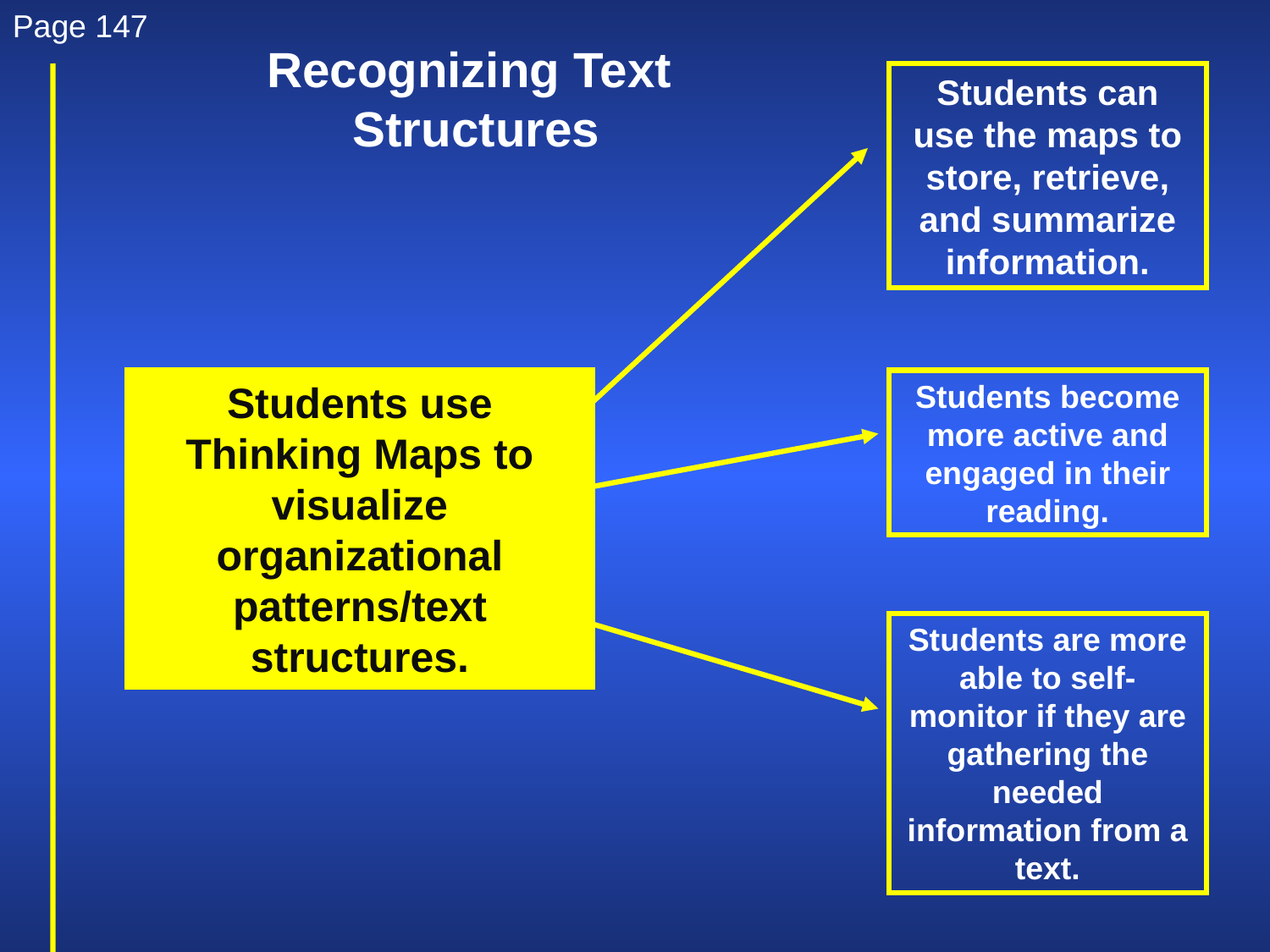

Page 147
Recognizing Text  Structures

Students can use the maps to store, retrieve, and summarize information.

Students use Thinking Maps to visualize organizational patterns/text structures.
Students become more active and engaged in their reading.

Students are more able to self-monitor if they are gathering the needed information from a text.